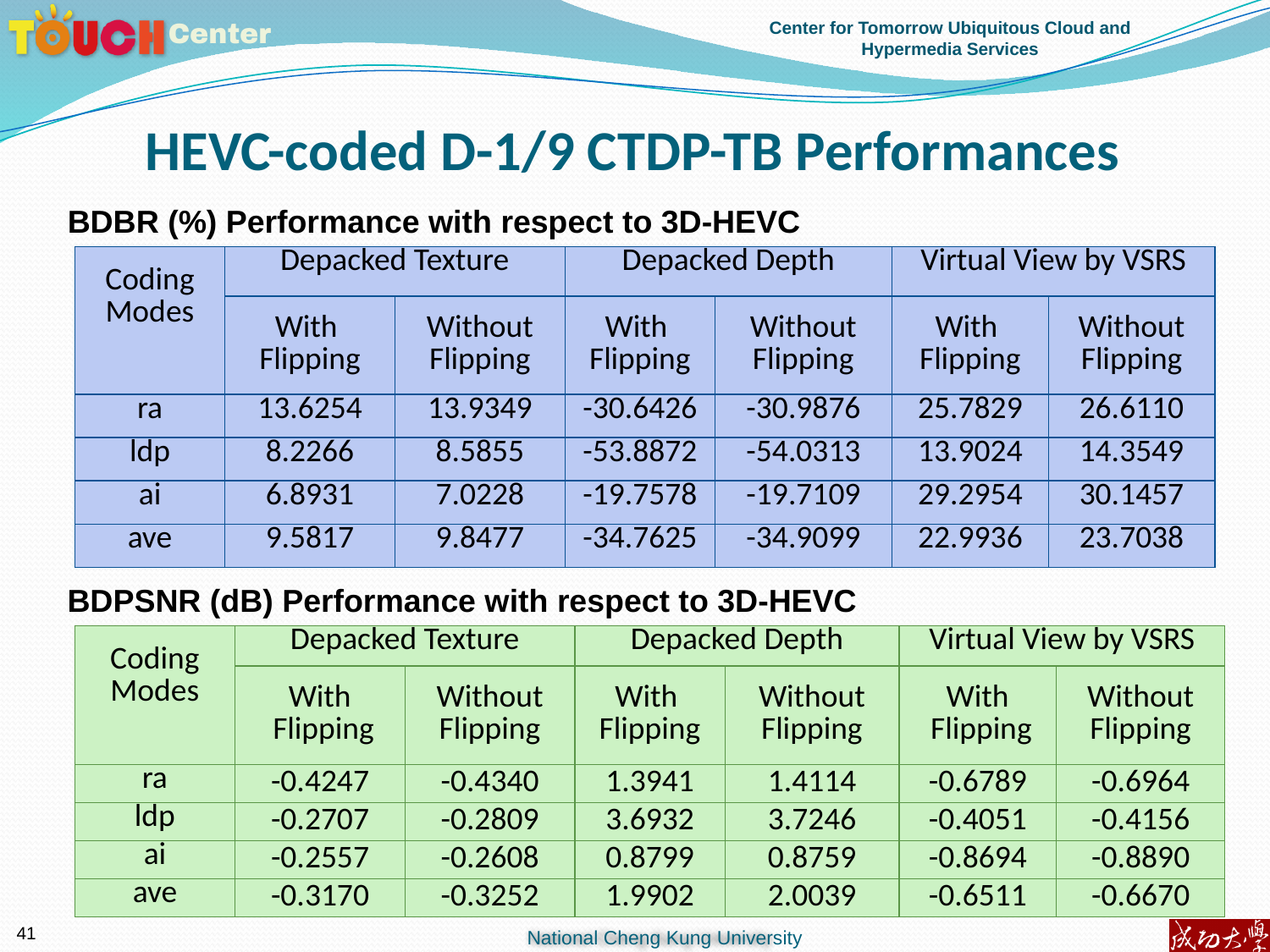

HEVC-coded D-1/9 CTDP-TB Performances
BDBR (%) Performance with respect to 3D-HEVC
| Coding Modes | Depacked Texture |  | Depacked Depth |  | Virtual View by VSRS |  |
| --- | --- | --- | --- | --- | --- | --- |
|  | With Flipping | Without Flipping | With Flipping | Without Flipping | With Flipping | Without Flipping |
| ra | 13.6254 | 13.9349 | -30.6426 | -30.9876 | 25.7829 | 26.6110 |
| ldp | 8.2266 | 8.5855 | -53.8872 | -54.0313 | 13.9024 | 14.3549 |
| ai | 6.8931 | 7.0228 | -19.7578 | -19.7109 | 29.2954 | 30.1457 |
| ave | 9.5817 | 9.8477 | -34.7625 | -34.9099 | 22.9936 | 23.7038 |
BDPSNR (dB) Performance with respect to 3D-HEVC
| Coding Modes | Depacked Texture |  | Depacked Depth |  | Virtual View by VSRS |  |
| --- | --- | --- | --- | --- | --- | --- |
|  | With Flipping | Without Flipping | With Flipping | Without Flipping | With Flipping | Without Flipping |
| ra | -0.4247 | -0.4340 | 1.3941 | 1.4114 | -0.6789 | -0.6964 |
| ldp | -0.2707 | -0.2809 | 3.6932 | 3.7246 | -0.4051 | -0.4156 |
| ai | -0.2557 | -0.2608 | 0.8799 | 0.8759 | -0.8694 | -0.8890 |
| ave | -0.3170 | -0.3252 | 1.9902 | 2.0039 | -0.6511 | -0.6670 |